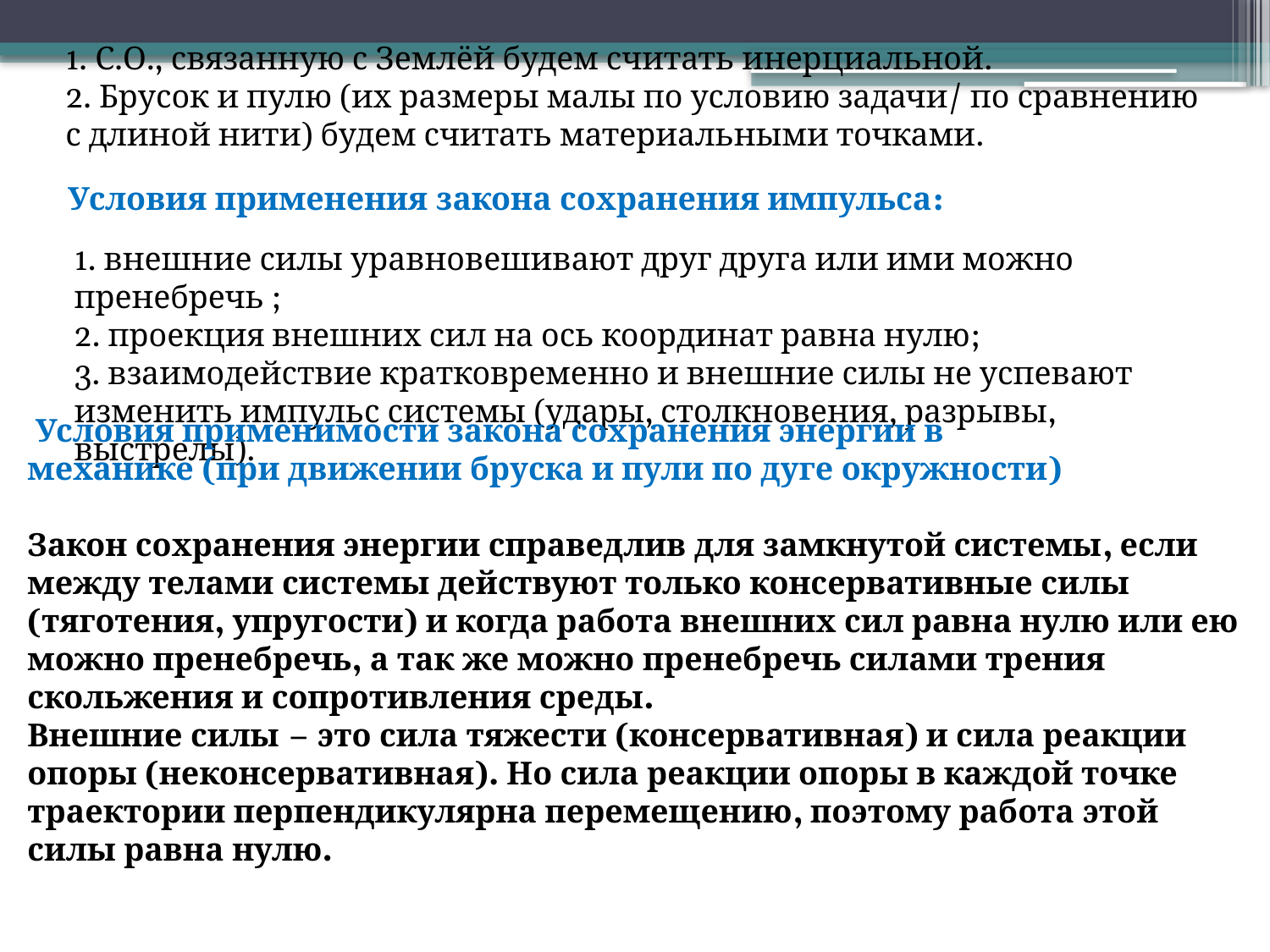

1. С.О., связанную с Землёй будем считать инерциальной.
2. Брусок и пулю (их размеры малы по условию задачи/ по сравнению с длиной нити) будем считать материальными точками.
Условия применения закона сохранения импульса:
1. внешние силы уравновешивают друг друга или ими можно пренебречь ;
2. проекция внешних сил на ось координат равна нулю;
3. взаимодействие кратковременно и внешние силы не успевают изменить импульс системы (удары, столкновения, разрывы, выстрелы).
 Условия применимости закона сохранения энергии в
механике (при движении бруска и пули по дуге окружности)

Закон сохранения энергии справедлив для замкнутой системы, если между телами системы действуют только консервативные силы (тяготения, упругости) и когда работа внешних сил равна нулю или ею можно пренебречь, а так же можно пренебречь силами трения скольжения и сопротивления среды.
Внешние силы − это сила тяжести (консервативная) и сила реакции опоры (неконсервативная). Но сила реакции опоры в каждой точке траектории перпендикулярна перемещению, поэтому работа этой  силы равна нулю.